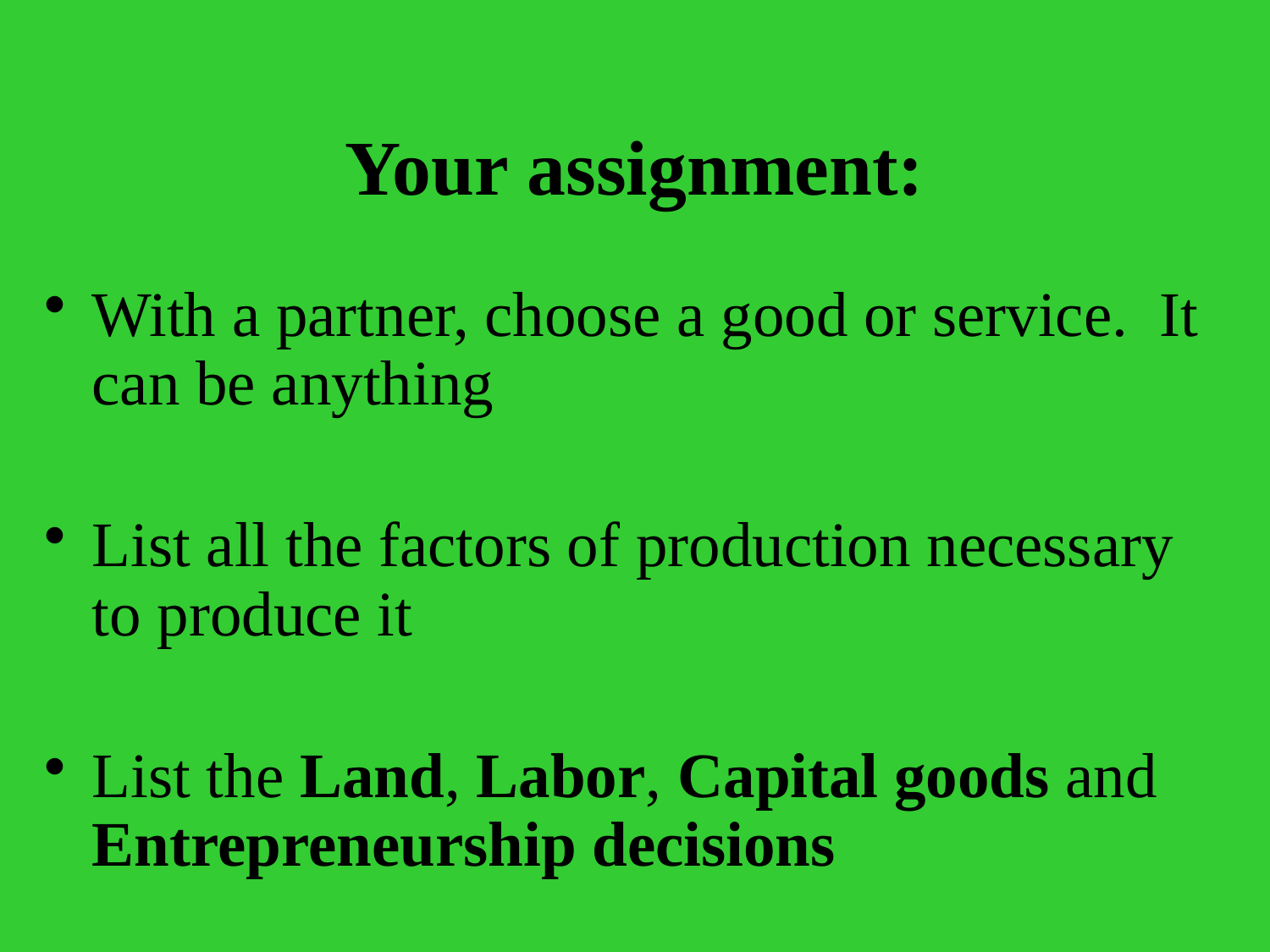

# Your assignment:
With a partner, choose a good or service.  It can be anything

List all the factors of production necessary to produce it

List the Land, Labor, Capital goods and Entrepreneurship decisions